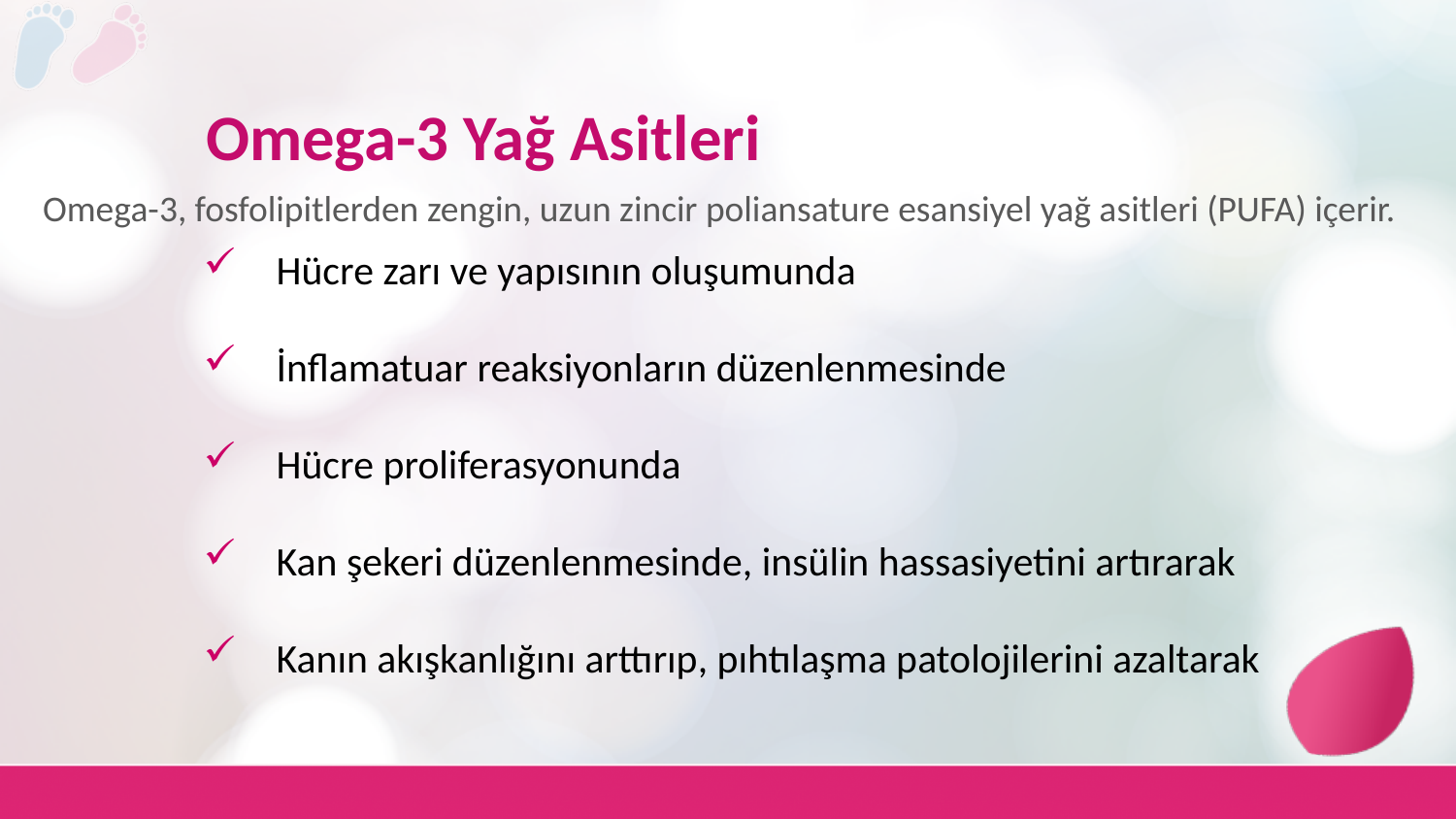

Omega-3 Yağ Asitleri
Omega-3, fosfolipitlerden zengin, uzun zincir poliansature esansiyel yağ asitleri (PUFA) içerir.
Hücre zarı ve yapısının oluşumunda

İnflamatuar reaksiyonların düzenlenmesinde

Hücre proliferasyonunda

Kan şekeri düzenlenmesinde, insülin hassasiyetini artırarak

Kanın akışkanlığını arttırıp, pıhtılaşma patolojilerini azaltarak